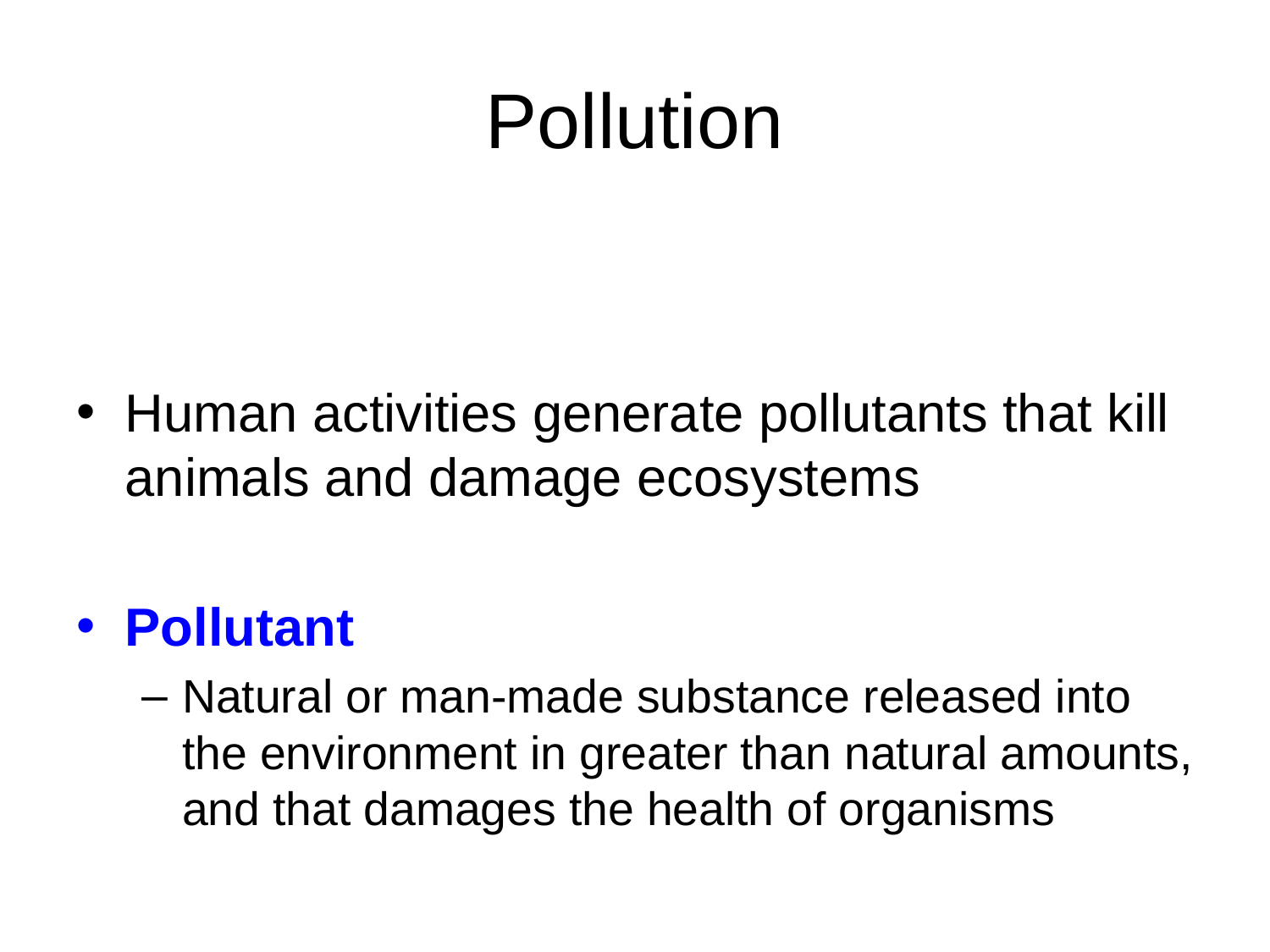

# Pollution

Human activities generate pollutants that kill animals and damage ecosystems

Pollutant
Natural or man-made substance released into the environment in greater than natural amounts, and that damages the health of organisms